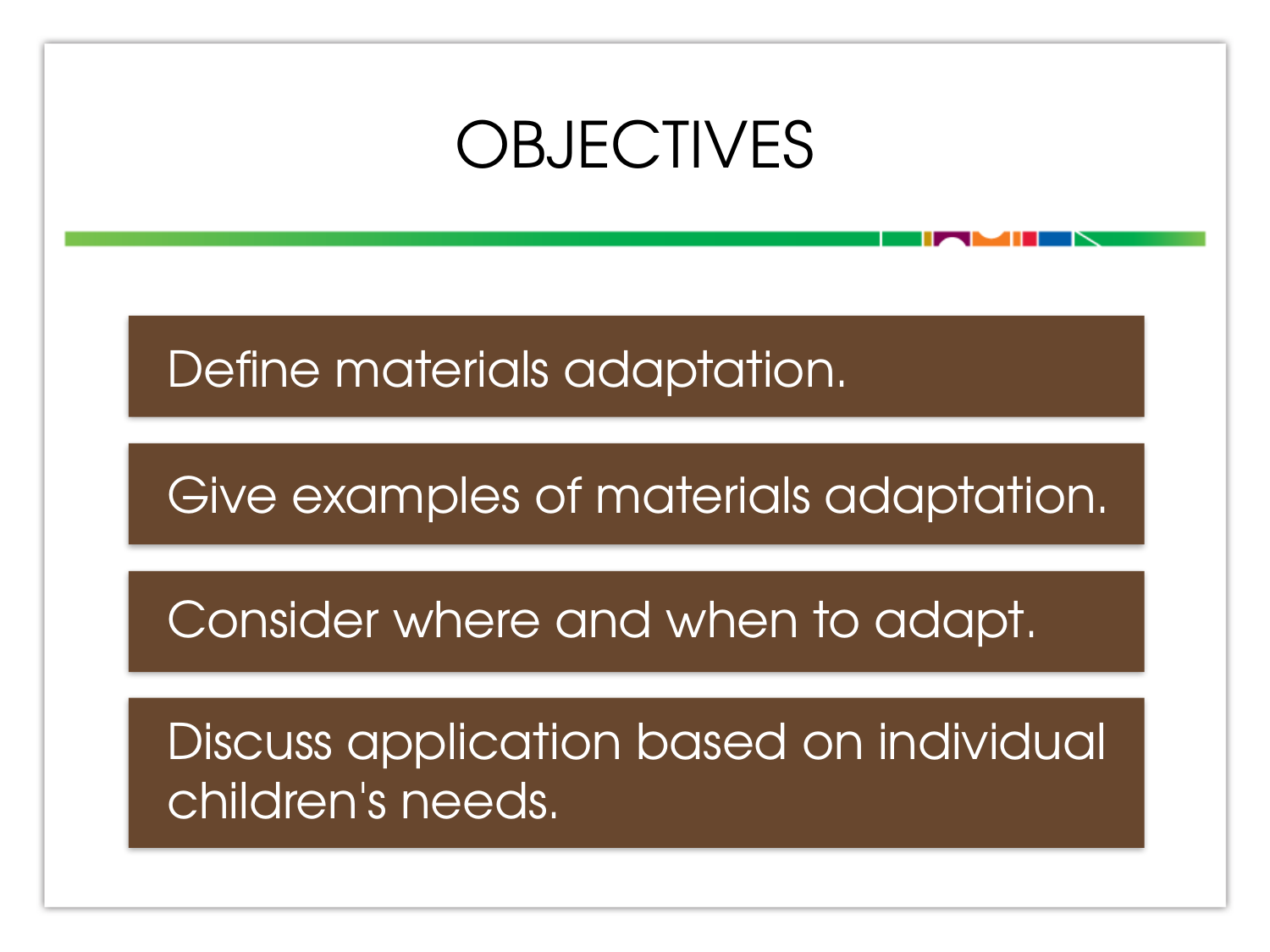

# objectives
Define materials adaptation.

Give examples of materials adaptation.
Consider where and when to adapt.

Discuss application based on individual children's needs.